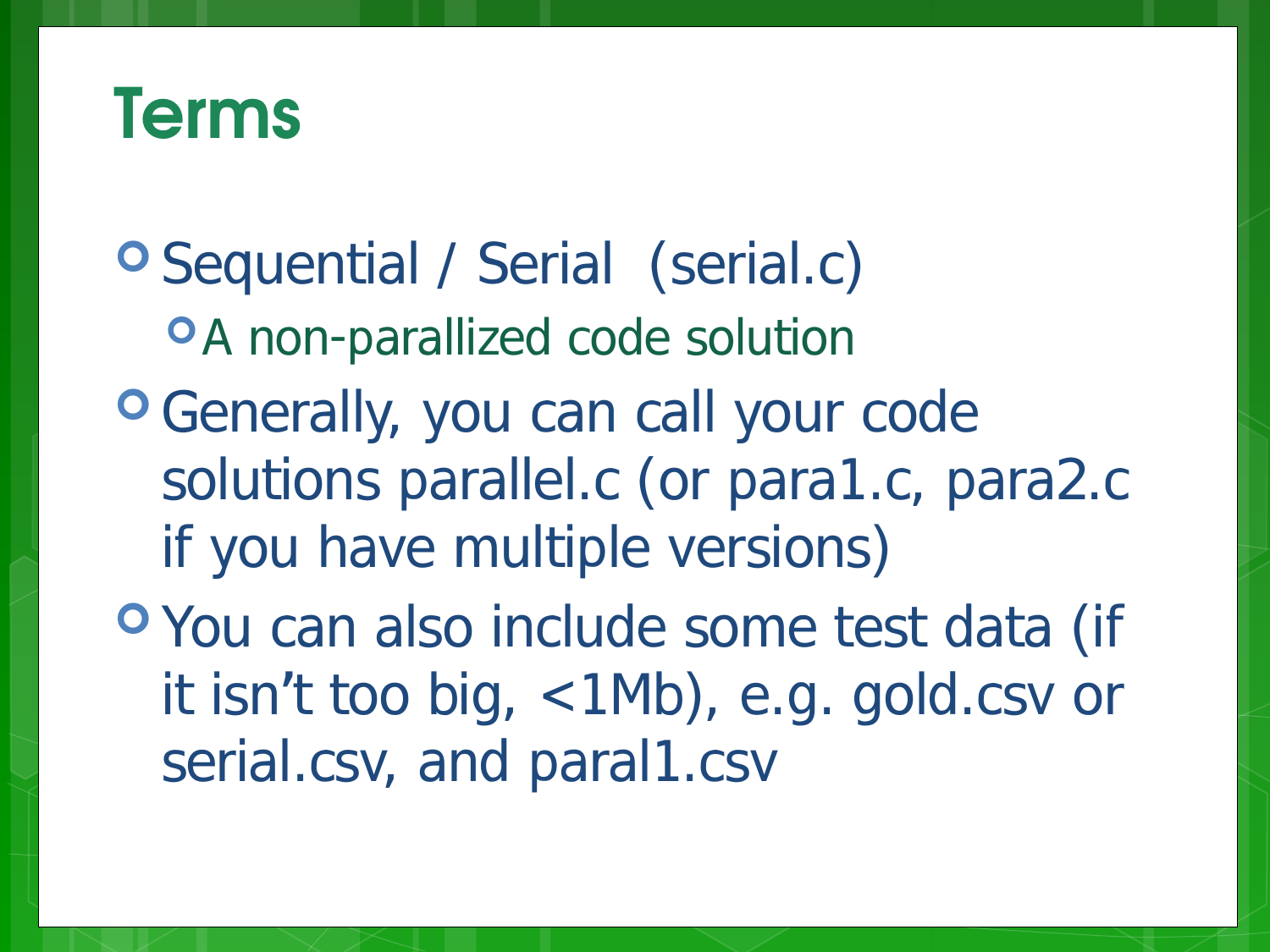

# Terms
Sequential / Serial  (serial.c)
A non-parallized code solution
Generally, you can call your code solutions parallel.c (or para1.c, para2.c if you have multiple versions)
You can also include some test data (if it isn’t too big, <1Mb), e.g. gold.csv or serial.csv, and paral1.csv